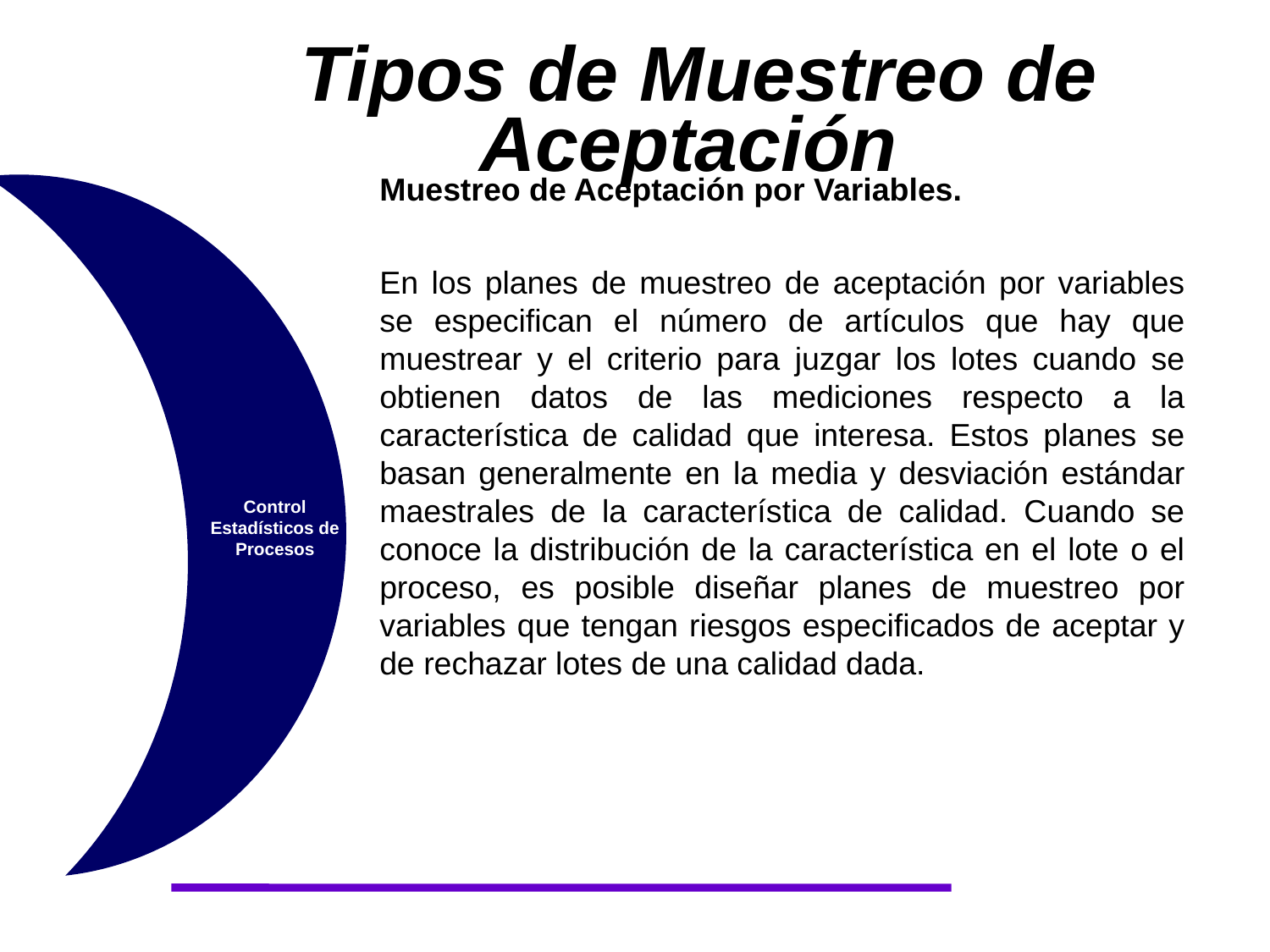

Tipos de Muestreo de Aceptación

Muestreo de Aceptación por Variables.

En los planes de muestreo de aceptación por variables se especifican el número de artículos que hay que muestrear y el criterio para juzgar los lotes cuando se obtienen datos de las mediciones respecto a la característica de calidad que interesa. Estos planes se basan generalmente en la media y desviación estándar maestrales de la característica de calidad. Cuando se conoce la distribución de la característica en el lote o el proceso, es posible diseñar planes de muestreo por variables que tengan riesgos especificados de aceptar y de rechazar lotes de una calidad dada.
Control Estadísticos de Procesos